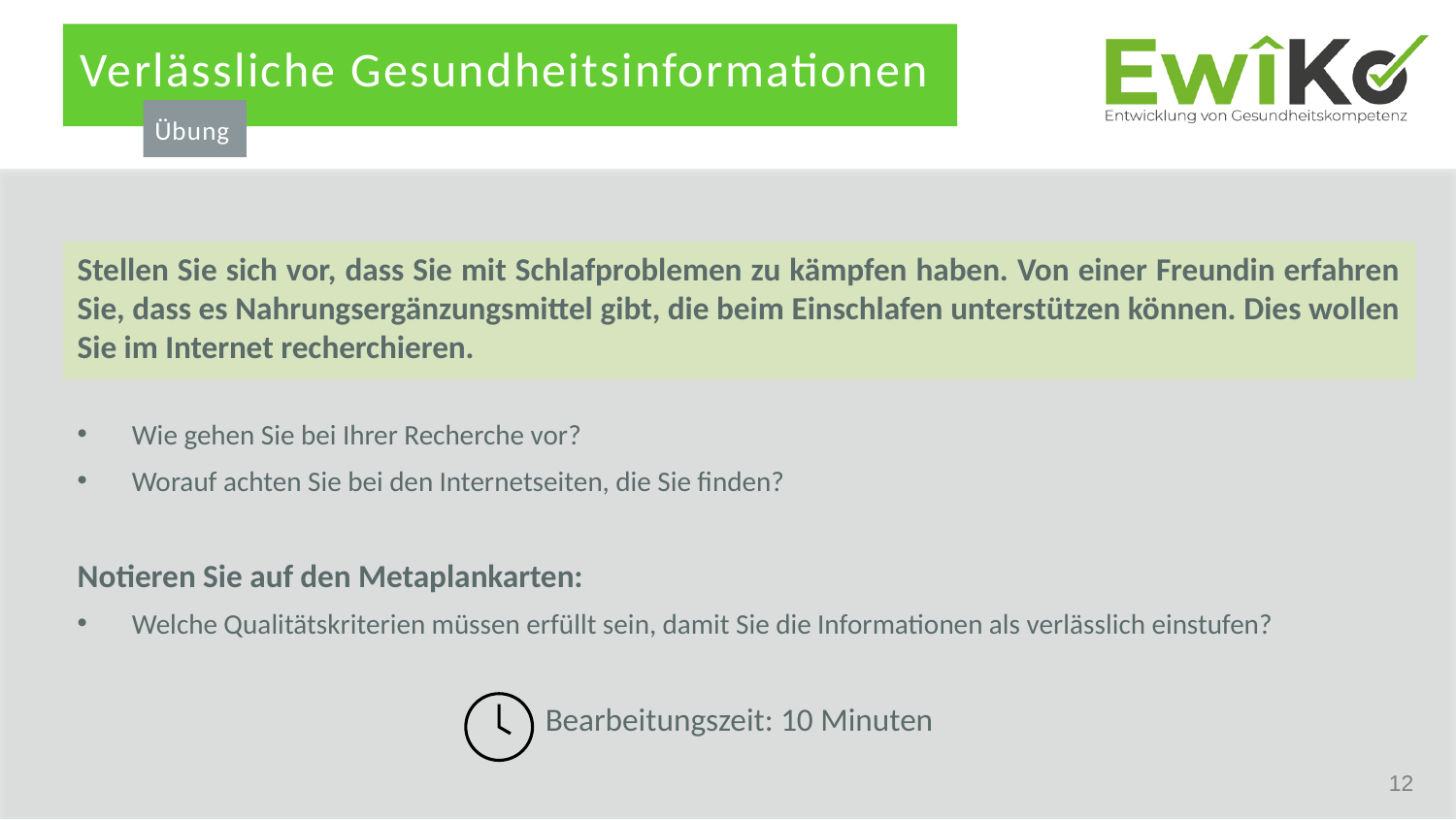

Verlässliche Gesundheitsinformationen
Übung
Stellen Sie sich vor, dass Sie mit Schlafproblemen zu kämpfen haben. Von einer Freundin erfahren Sie, dass es Nahrungsergänzungsmittel gibt, die beim Einschlafen unterstützen können. Dies wollen Sie im Internet recherchieren.

Wie gehen Sie bei Ihrer Recherche vor?
Worauf achten Sie bei den Internetseiten, die Sie finden?

Notieren Sie auf den Metaplankarten:
Welche Qualitätskriterien müssen erfüllt sein, damit Sie die Informationen als verlässlich einstufen?
Bearbeitungszeit: 10 Minuten